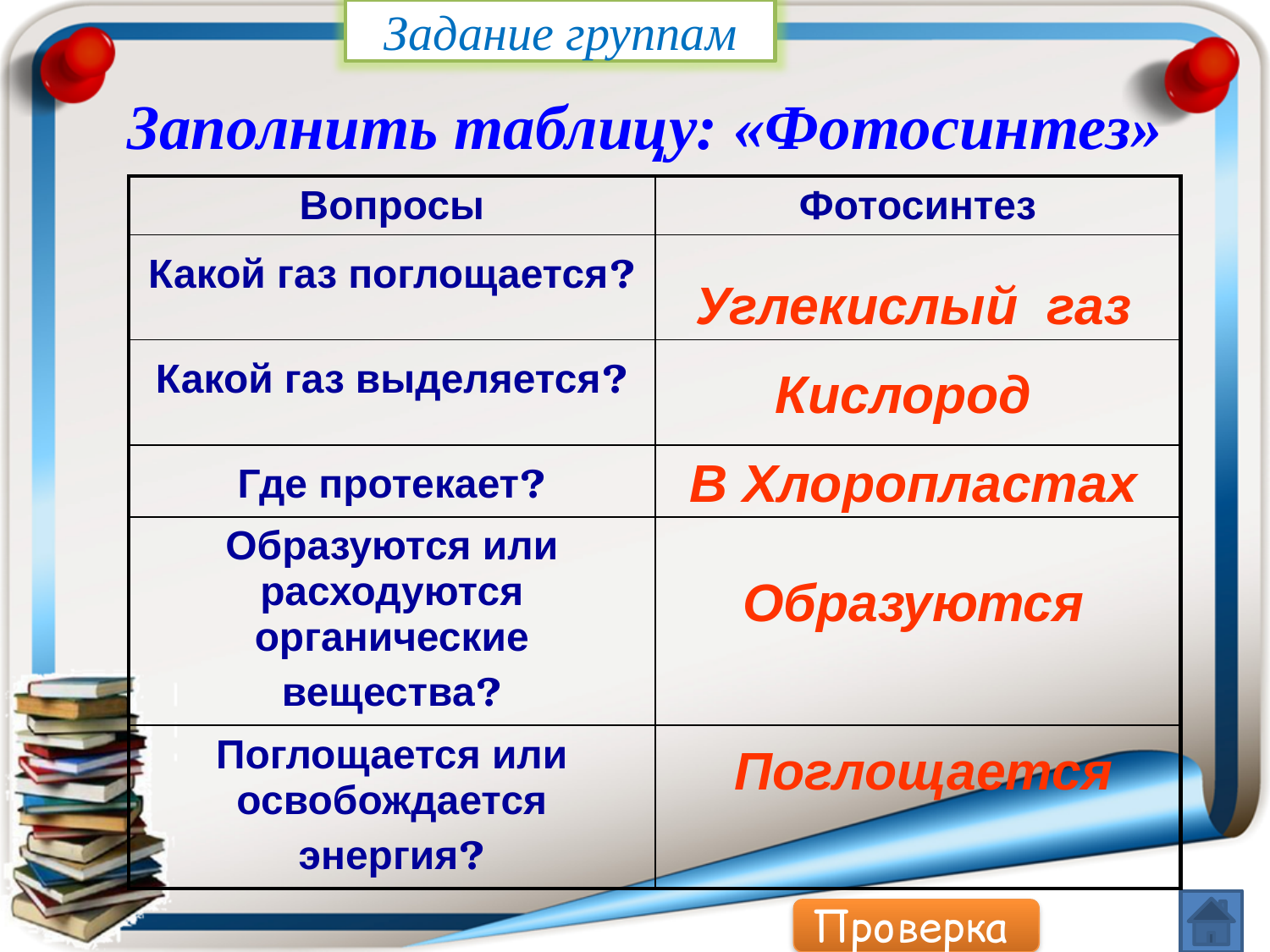

Задание группам
Заполнить таблицу: «Фотосинтез»

| Вопросы | Фотосинтез |
| --- | --- |
| Какой газ поглощается? |  |
| Какой газ выделяется? |  |
| Где протекает? |  |
| Образуются или расходуются органические вещества? |  |
| Поглощается или освобождается энергия? |  |
Углекислый  газ
Кислород
В Хлоропластах
Образуются
Поглощается

Проверка